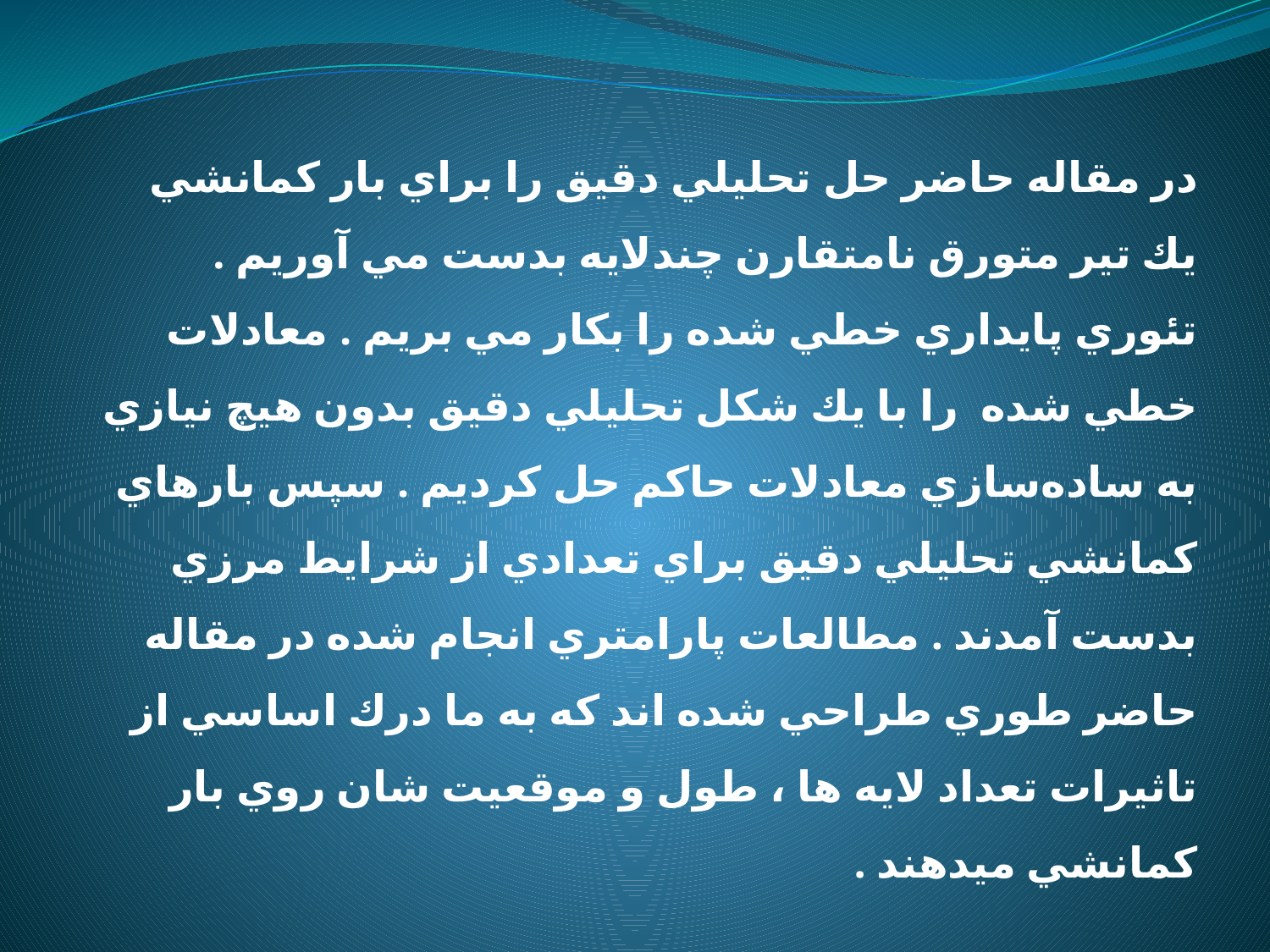

در مقاله حاضر حل تحليلي دقيق را براي بار كمانشي يك تير متورق نامتقارن چندلايه بدست مي آوريم .
تئوري پايداري خطي شده را بكار مي بريم . معادلات خطي شده  را با يك شكل تحليلي دقيق بدون هيچ نيازي به ساده‌سازي معادلات حاكم حل کرديم . سپس بارهاي كمانشي تحليلي دقيق براي تعدادي از شرايط مرزي بدست آمدند . مطالعات پارامتري انجام شده در مقاله حاضر طوري طراحي شده اند كه به ما درك اساسي از تاثيرات تعداد لايه ها ، طول و موقعيت شان روي بار كمانشي ميدهند .